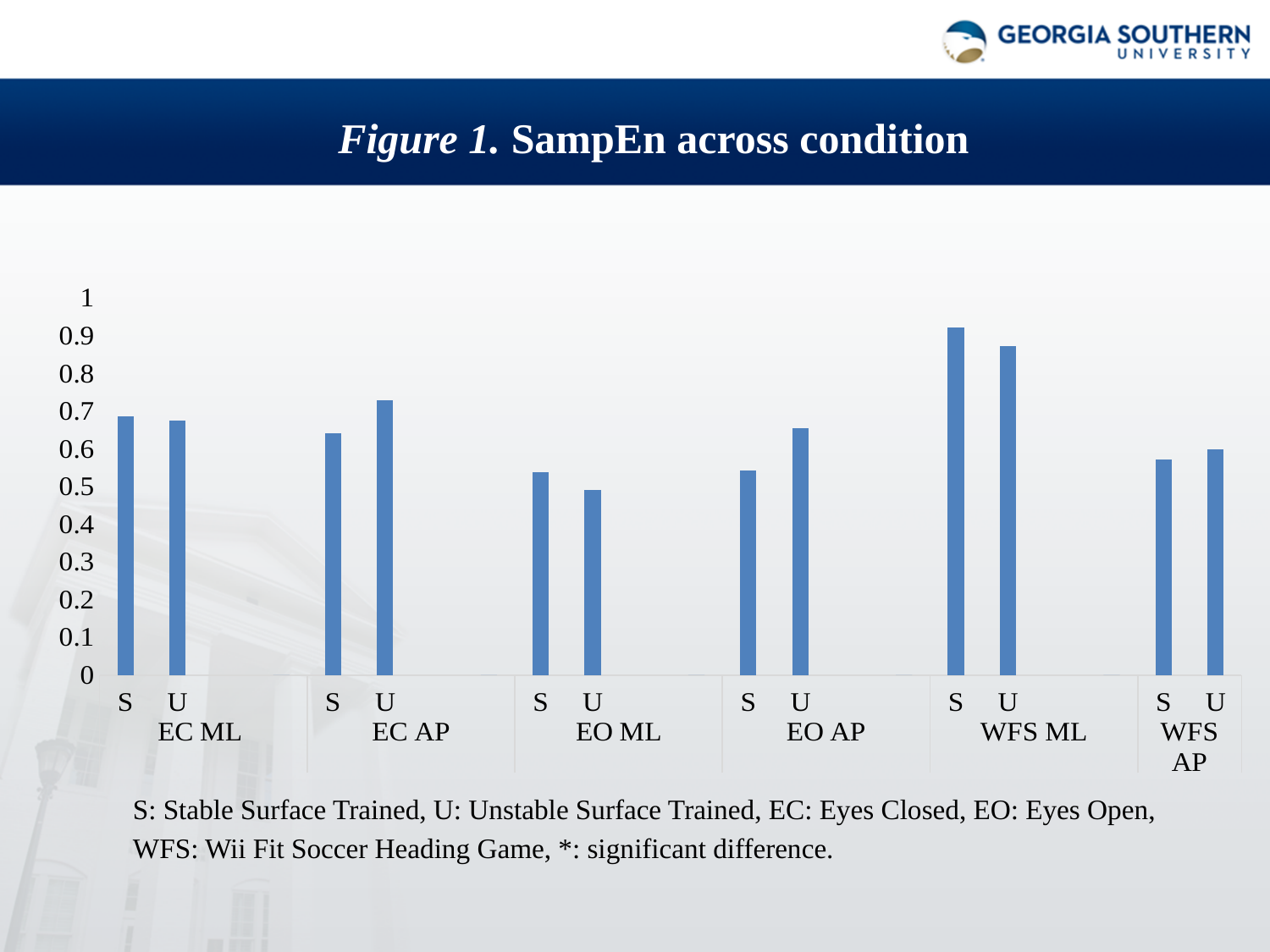

# Figure 1. SampEn across condition

### Chart

| Category | SampEn |
|---|---|
| S | 0.686 |
| U | 0.676 |
|  | None |
|  | 0.0 |
| S | 0.641 |
| U | 0.73 |
|  | None |
|  | 0.0 |
| S | 0.539 |
| U | 0.492 |
|  | None |
|  | 0.0 |
| S | 0.544 |
| U | 0.656 |
|  | None |
|  | 0.0 |
| S | 0.922 |
| U | 0.874 |
|  | None |
|  | 0.0 |
| S | 0.5733 |
| U | 0.599 |
S: Stable Surface Trained, U: Unstable Surface Trained, EC: Eyes Closed, EO: Eyes Open, WFS: Wii Fit Soccer Heading Game, *: significant difference.